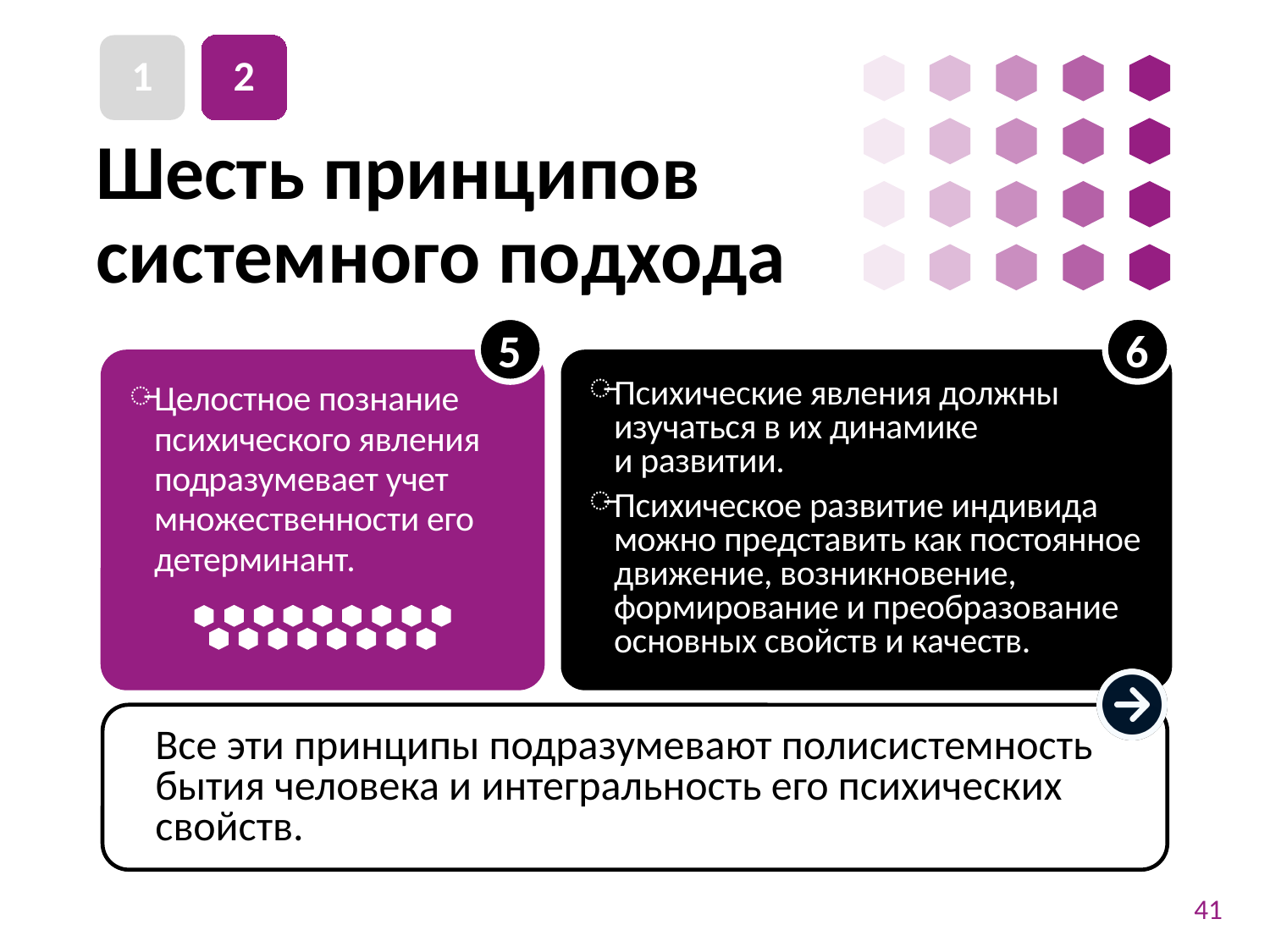

1
2

# Шесть принципов системного подхода
6
5
Психические явления должны изучаться в их динамике
и развитии.
Психическое развитие индивида можно представить как постоянное движение, возникновение, формирование и преобразование основных свойств и качеств.
Целостное познание психического явления подразумевает учет множественности его детерминант.

Все эти принципы подразумевают полисистемность бытия человека и интегральность его психических свойств.
41